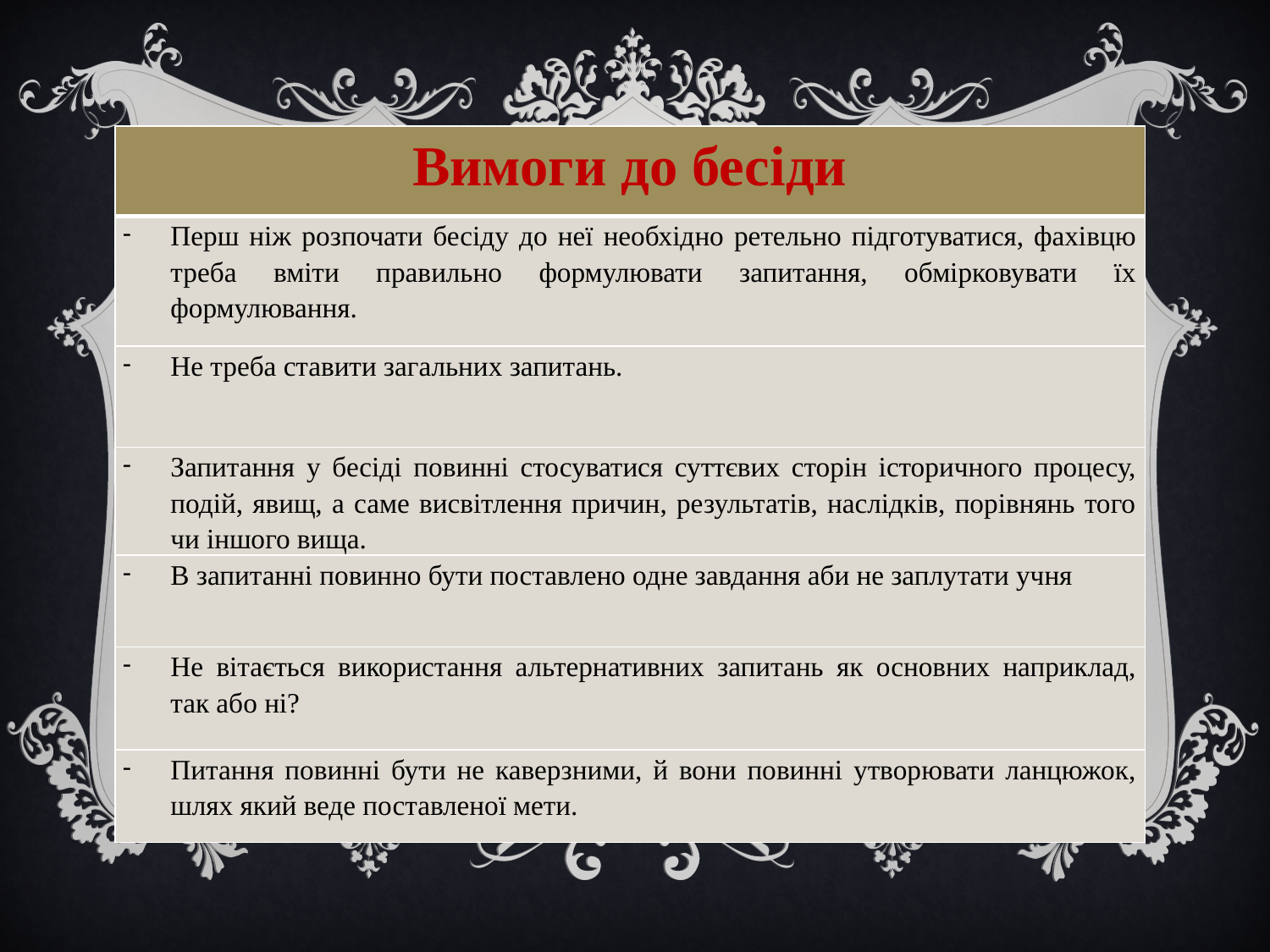

| Вимоги до бесіди |
| --- |
| Перш ніж розпочати бесіду до неї необхідно ретельно підготуватися, фахівцю треба вміти правильно формулювати запитання, обмірковувати їх формулювання. |
| Не треба ставити загальних запитань. |
| Запитання у бесіді повинні стосуватися суттєвих сторін історичного процесу, подій, явищ, а саме висвітлення причин, результатів, наслідків, порівнянь того чи іншого вища. |
| В запитанні повинно бути поставлено одне завдання аби не заплутати учня |
| Не вітається використання альтернативних запитань як основних наприклад, так або ні? |
| Питання повинні бути не каверзними, й вони повинні утворювати ланцюжок, шлях який веде поставленої мети. |